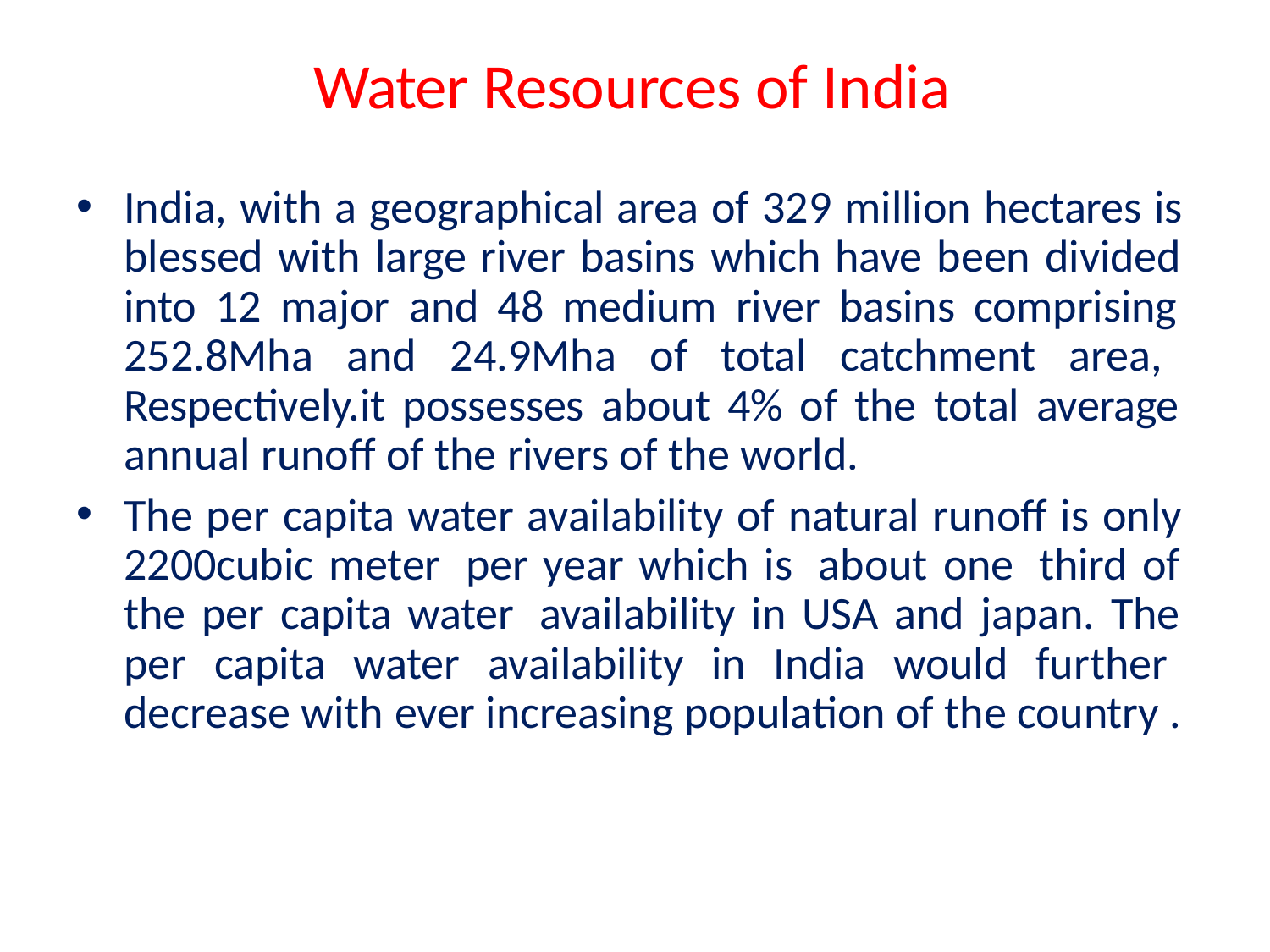

# Water Resources of India
India, with a geographical area of 329 million hectares is  blessed with large river basins which have been divided  into 12 major and 48 medium river basins comprising  252.8Mha and 24.9Mha of total catchment area,  Respectively.it possesses about 4% of the total average  annual runoff of the rivers of the world.
The per capita water availability of natural runoff is only  2200cubic meter per year which is about one third of  the per capita water availability in USA and japan. The  per capita water availability in India would further  decrease with ever increasing population of the country .